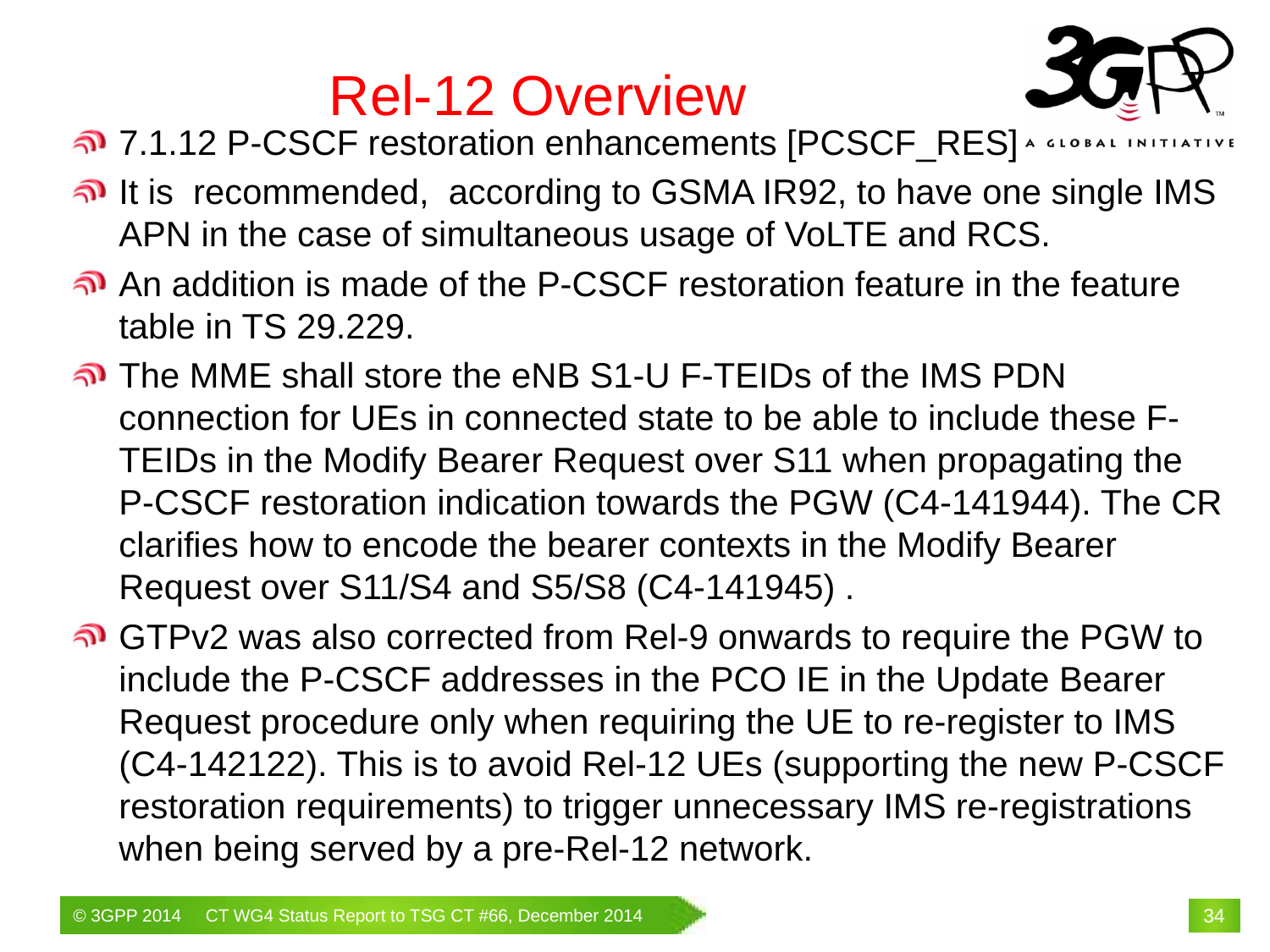

# Rel-12 Overview
7.1.12 P-CSCF restoration enhancements [PCSCF_RES]
It is  recommended,  according to GSMA IR92, to have one single IMS APN in the case of simultaneous usage of VoLTE and RCS.
An addition is made of the P-CSCF restoration feature in the feature table in TS 29.229.
The MME shall store the eNB S1-U F-TEIDs of the IMS PDN connection for UEs in connected state to be able to include these F-TEIDs in the Modify Bearer Request over S11 when propagating the P-CSCF restoration indication towards the PGW (C4-141944). The CR clarifies how to encode the bearer contexts in the Modify Bearer Request over S11/S4 and S5/S8 (C4-141945) .
GTPv2 was also corrected from Rel-9 onwards to require the PGW to include the P-CSCF addresses in the PCO IE in the Update Bearer Request procedure only when requiring the UE to re-register to IMS (C4-142122). This is to avoid Rel-12 UEs (supporting the new P-CSCF restoration requirements) to trigger unnecessary IMS re-registrations when being served by a pre-Rel-12 network.